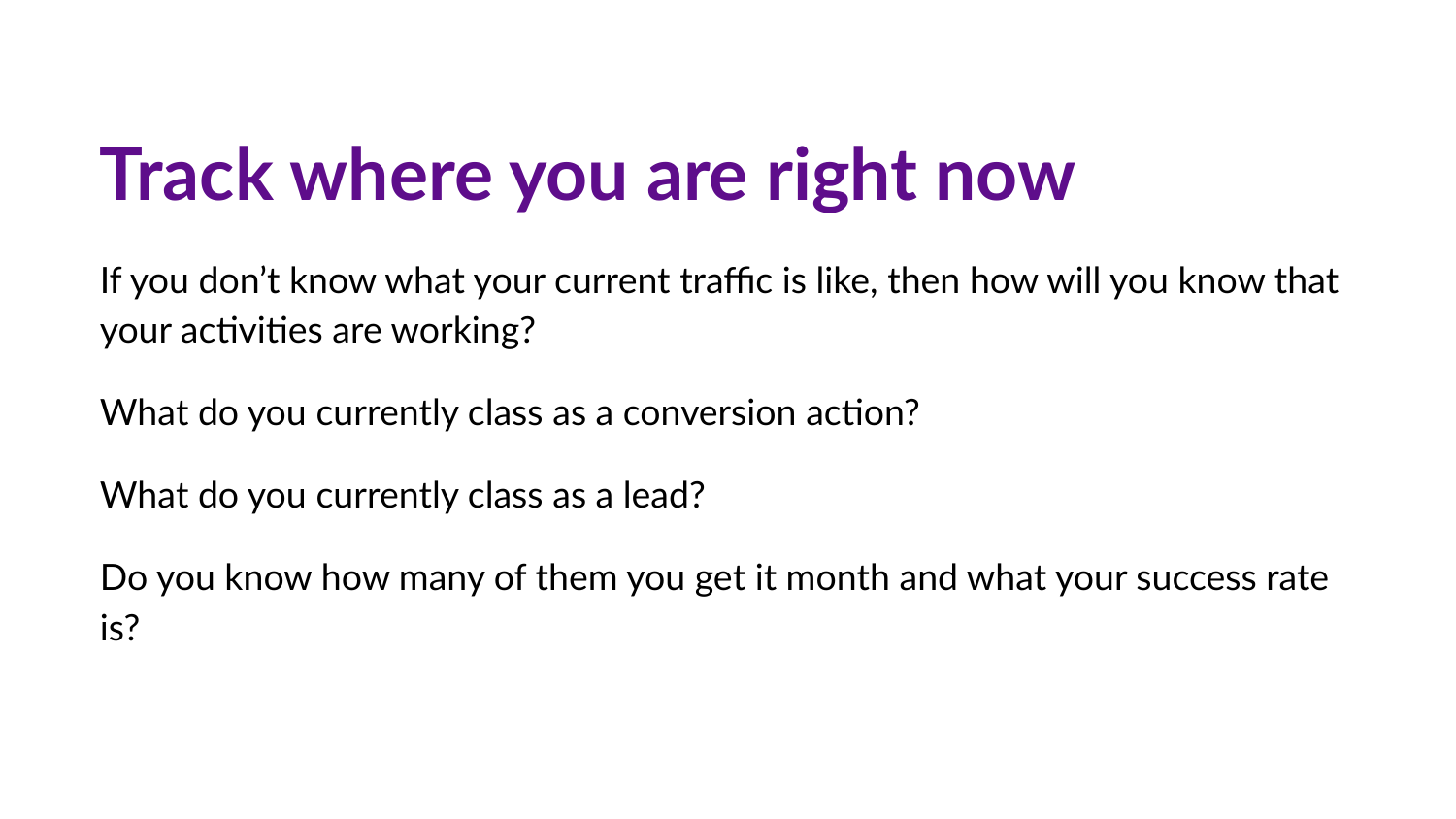

Track where you are right now
If you don’t know what your current traffic is like, then how will you know that your activities are working?
What do you currently class as a conversion action?
What do you currently class as a lead?
Do you know how many of them you get it month and what your success rate is?